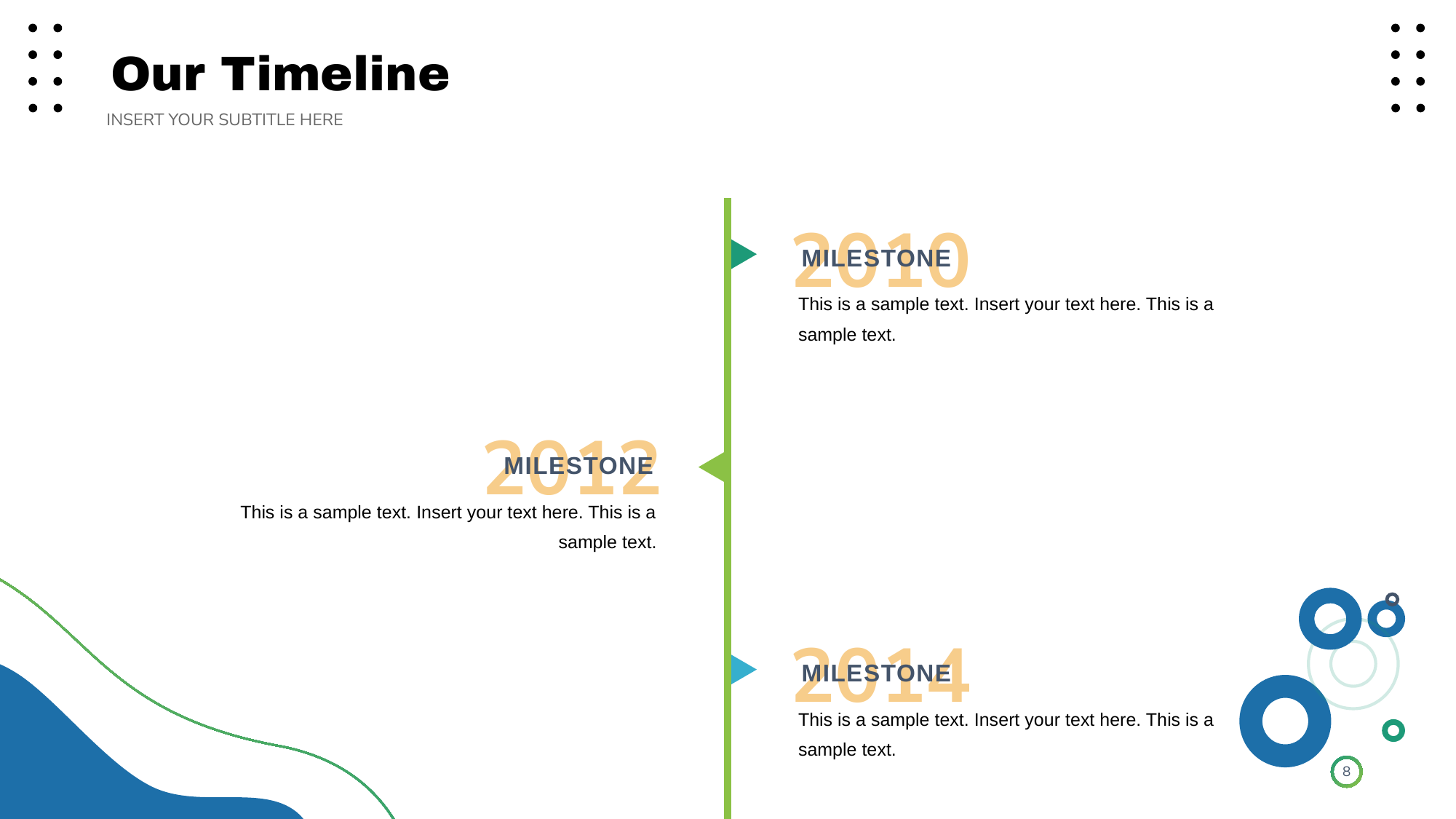

Our Timeline
INSERT YOUR SUBTITLE HERE
2010
MILESTONE

This is a sample text. Insert your text here. This is a sample text.

2012
MILESTONE

This is a sample text. Insert your text here. This is a sample text.

2014
MILESTONE

This is a sample text. Insert your text here. This is a sample text.